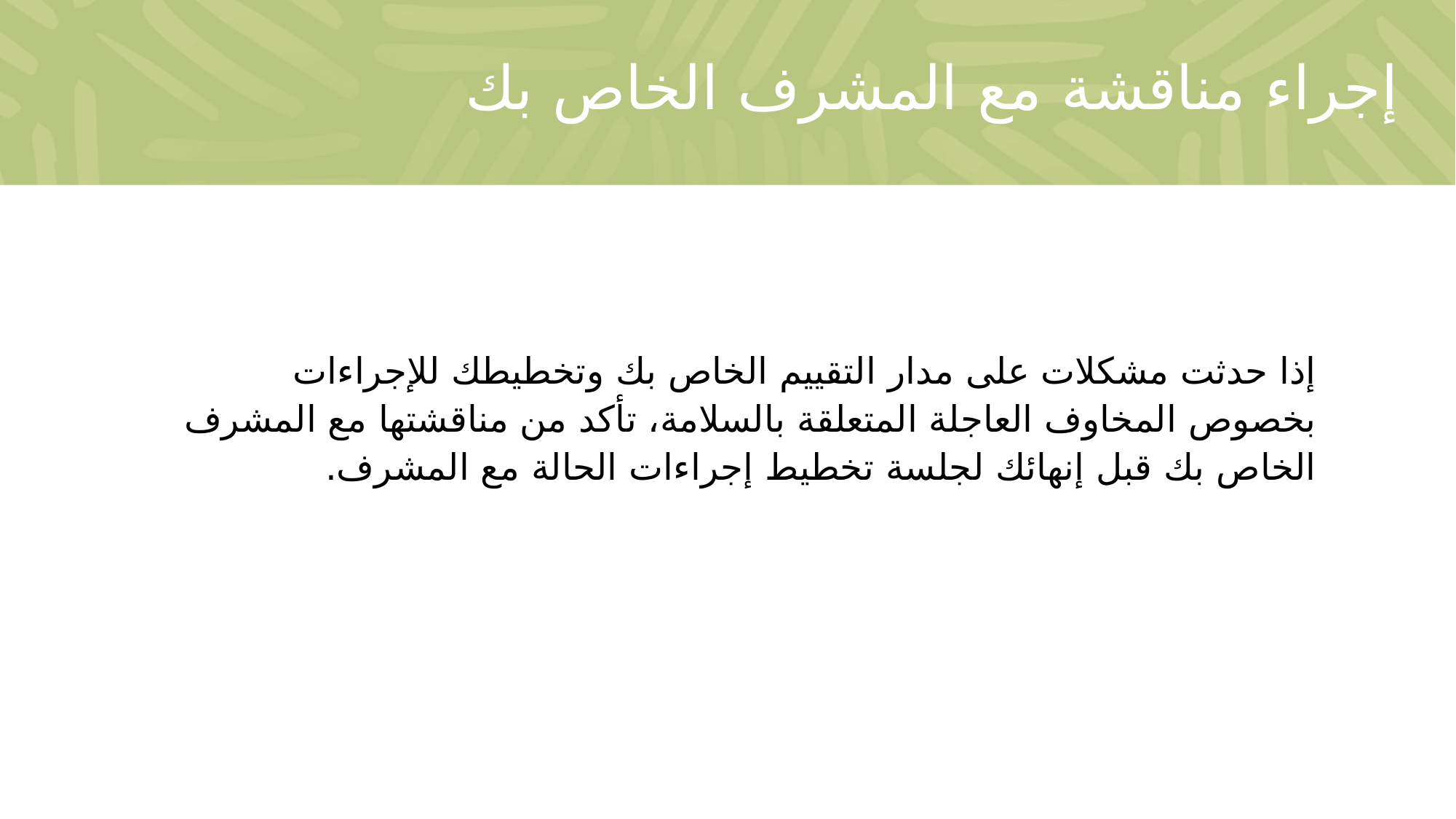

# إجراء مناقشة مع المشرف الخاص بك

إذا حدثت مشكلات على مدار التقييم الخاص بك وتخطيطك للإجراءات بخصوص المخاوف العاجلة المتعلقة بالسلامة، تأكد من مناقشتها مع المشرف الخاص بك قبل إنهائك لجلسة تخطيط إجراءات الحالة مع المشرف.